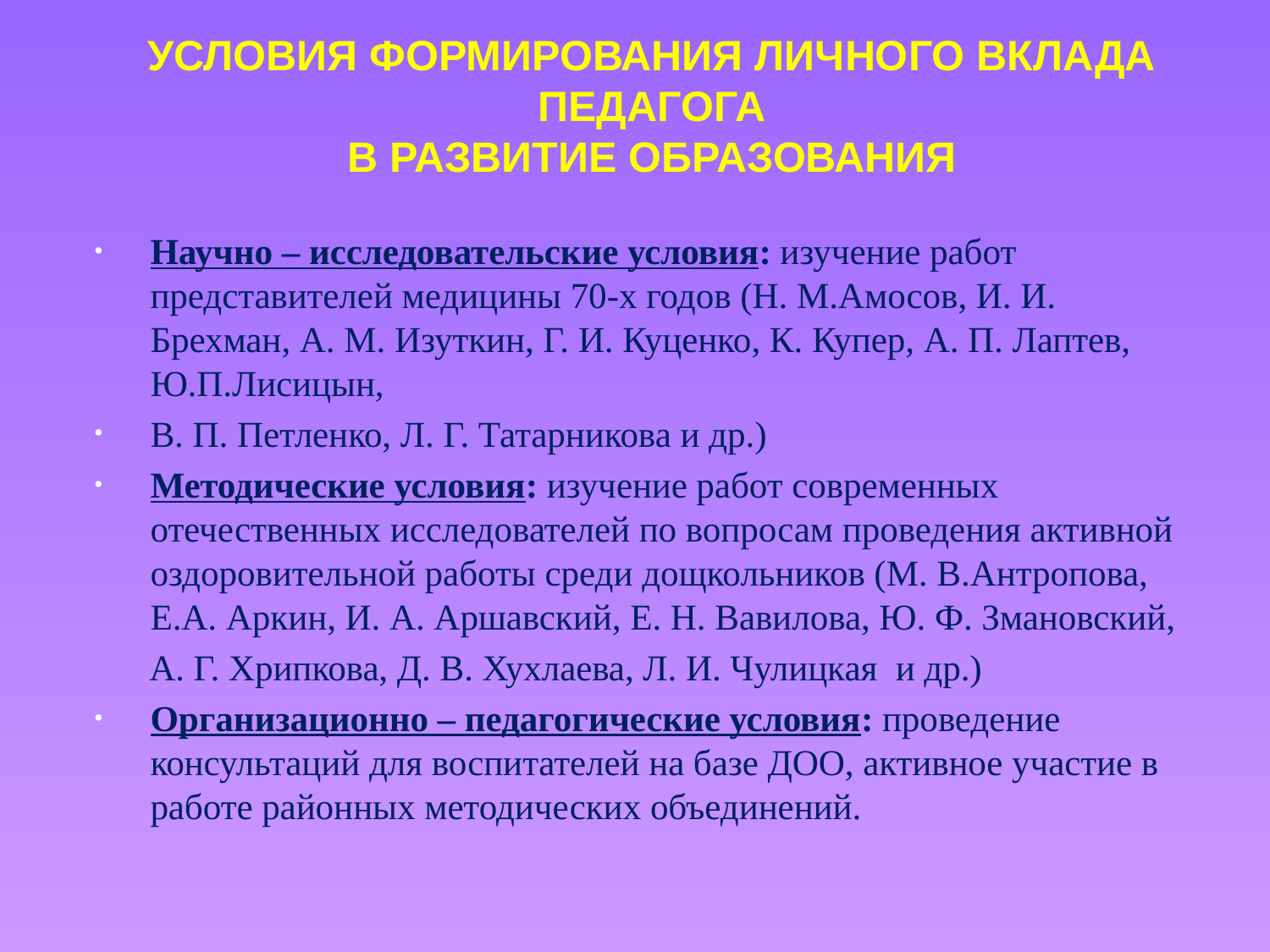

# УСЛОВИЯ ФОРМИРОВАНИЯ ЛИЧНОГО ВКЛАДА ПЕДАГОГА В РАЗВИТИЕ ОБРАЗОВАНИЯ
Научно – исследовательские условия: изучение работ представителей медицины 70-х годов (Н. М.Амосов, И. И. Брехман, А. М. Изуткин, Г. И. Куценко, К. Купер, А. П. Лаптев, Ю.П.Лисицын,
В. П. Петленко, Л. Г. Татарникова и др.)
Методические условия: изучение работ современных отечественных исследователей по вопросам проведения активной оздоровительной работы среди дощкольников (М. В.Антропова, Е.А. Аркин, И. А. Аршавский, Е. Н. Вавилова, Ю. Ф. Змановский,
      А. Г. Хрипкова, Д. В. Хухлаева, Л. И. Чулицкая  и др.)
Организационно – педагогические условия: проведение консультаций для воспитателей на базе ДОО, активное участие в работе районных методических объединений.